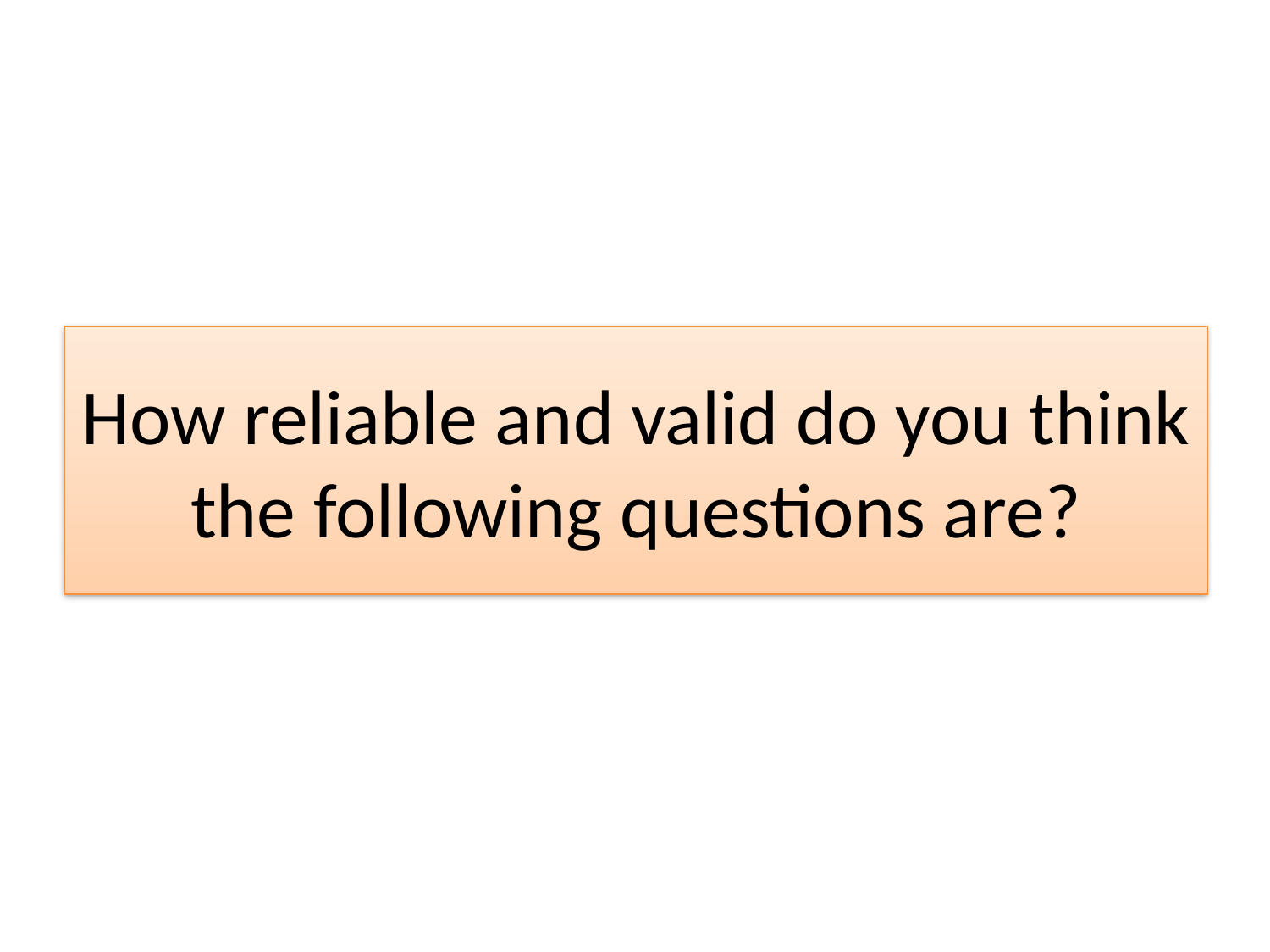

# How reliable and valid do you think the following questions are?